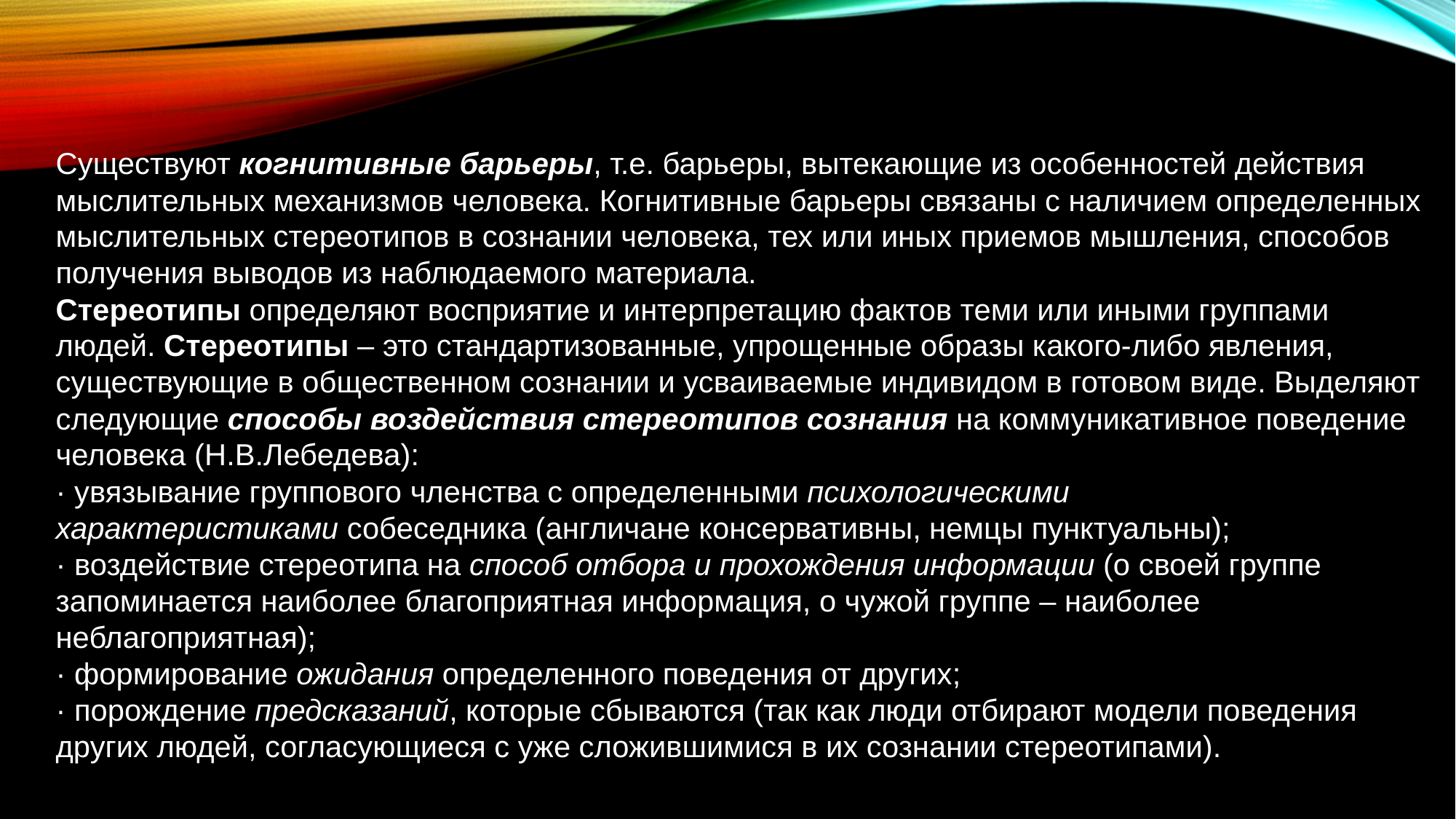

Существуют когнитивные барьеры, т.е. барьеры, вытекающие из особенностей действия мыслительных механизмов человека. Когнитивные барьеры связаны с наличием определенных мыслительных стереотипов в сознании человека, тех или иных приемов мышления, способов получения выводов из наблюдаемого материала.
Стереотипы определяют восприятие и интерпретацию фактов теми или иными группами людей. Стереотипы – это стандартизованные, упрощенные образы какого-либо явления, существующие в общественном сознании и усваиваемые индивидом в готовом виде. Выделяют следующие способы воздействия стереотипов сознания на коммуникативное поведение человека (Н.В.Лебедева):
· увязывание группового членства с определенными психологическими характеристиками собеседника (англичане консервативны, немцы пунктуальны);
· воздействие стереотипа на способ отбора и прохождения информации (о своей группе запоминается наиболее благоприятная информация, о чужой группе – наиболее неблагоприятная);
· формирование ожидания определенного поведения от других;
· порождение предсказаний, которые сбываются (так как люди отбирают модели поведения других людей, согласующиеся с уже сложившимися в их сознании стереотипами).